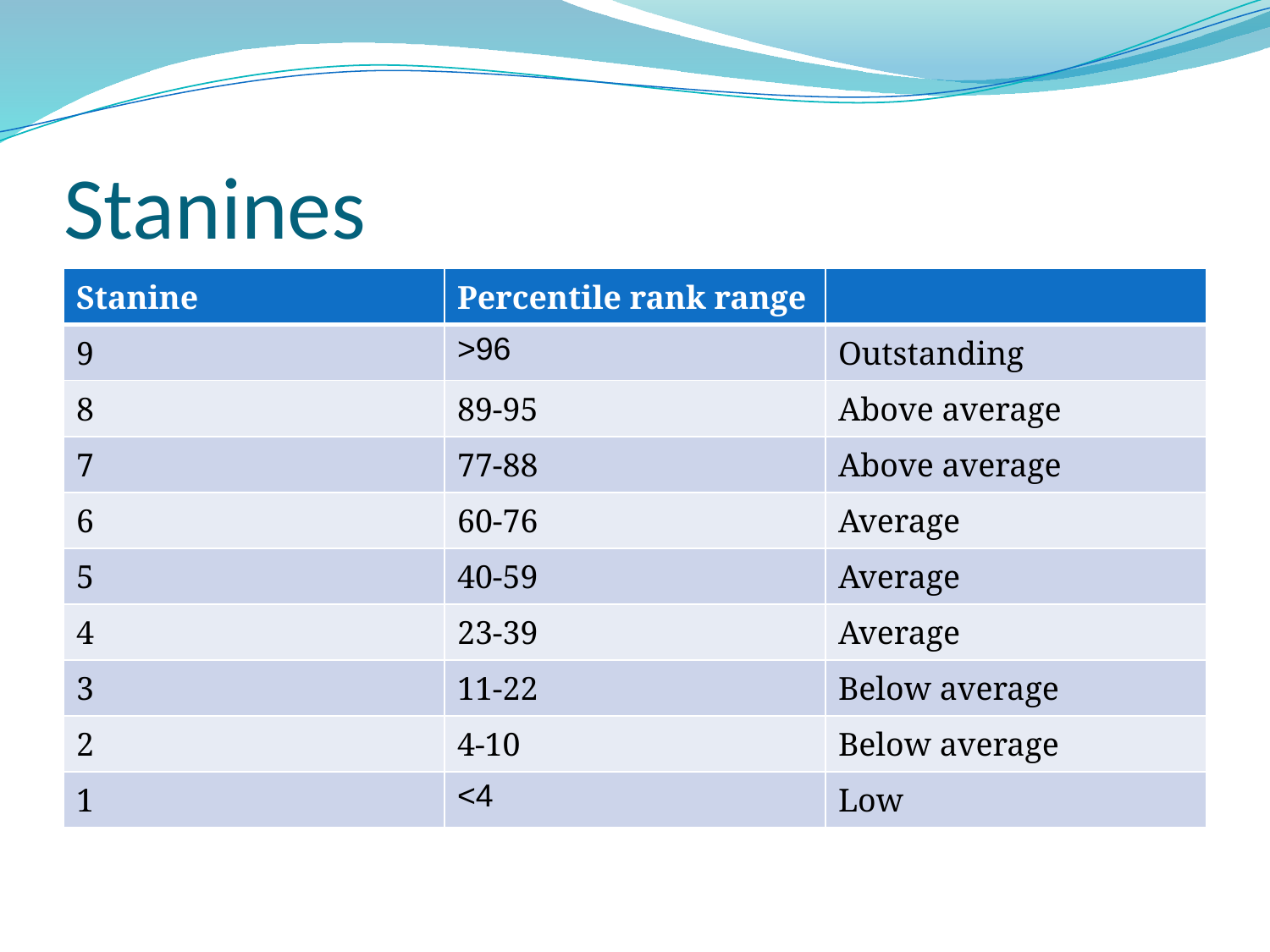

# Stanines
| Stanine | Percentile rank range |  |
| --- | --- | --- |
| 9 | >96 | Outstanding |
| 8 | 89-95 | Above average |
| 7 | 77-88 | Above average |
| 6 | 60-76 | Average |
| 5 | 40-59 | Average |
| 4 | 23-39 | Average |
| 3 | 11-22 | Below average |
| 2 | 4-10 | Below average |
| 1 | <4 | Low |